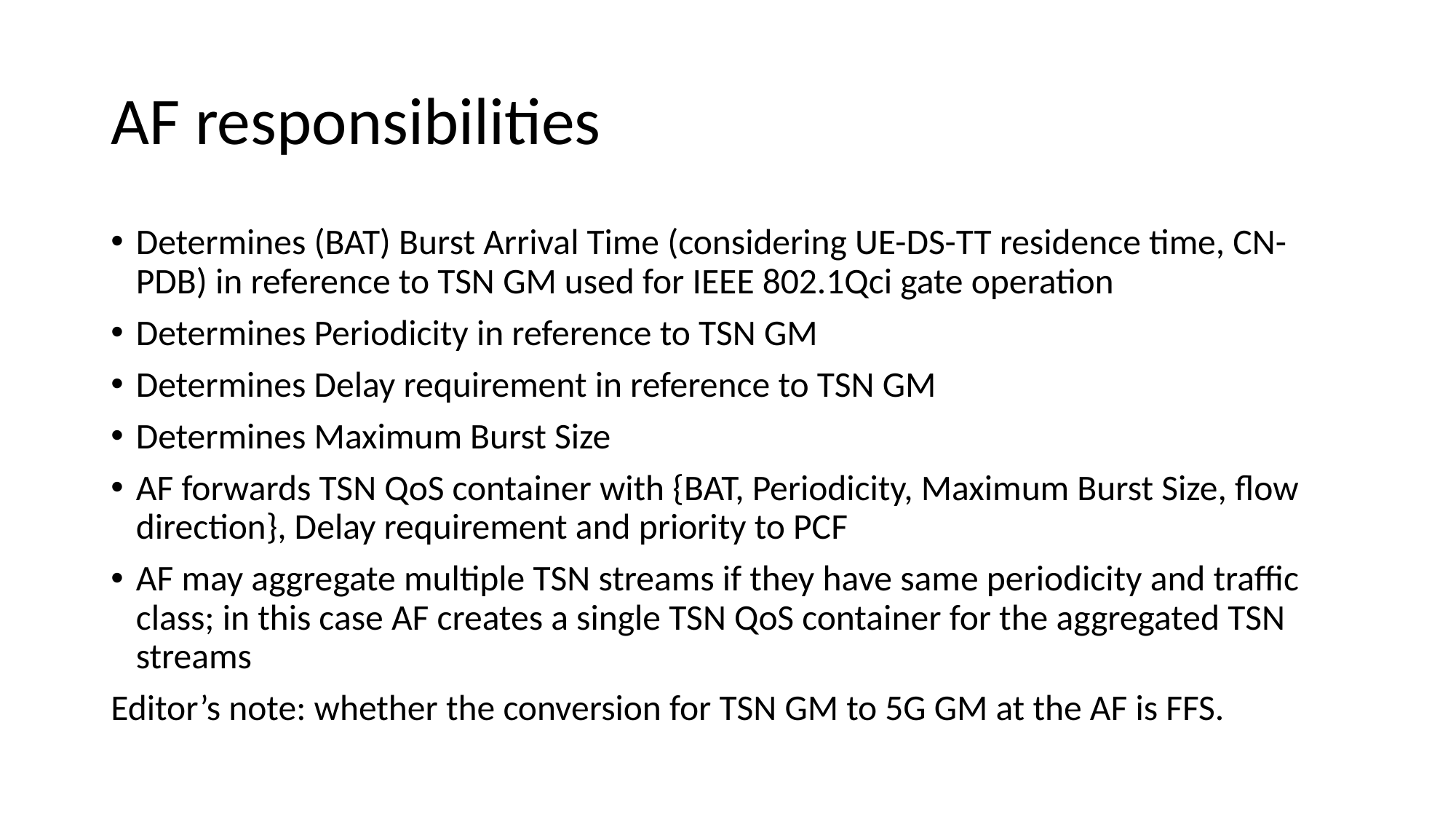

# AF responsibilities
Determines (BAT) Burst Arrival Time (considering UE-DS-TT residence time, CN-PDB) in reference to TSN GM used for IEEE 802.1Qci gate operation
Determines Periodicity in reference to TSN GM
Determines Delay requirement in reference to TSN GM
Determines Maximum Burst Size
AF forwards TSN QoS container with {BAT, Periodicity, Maximum Burst Size, flow direction}, Delay requirement and priority to PCF
AF may aggregate multiple TSN streams if they have same periodicity and traffic class; in this case AF creates a single TSN QoS container for the aggregated TSN streams
Editor’s note: whether the conversion for TSN GM to 5G GM at the AF is FFS.